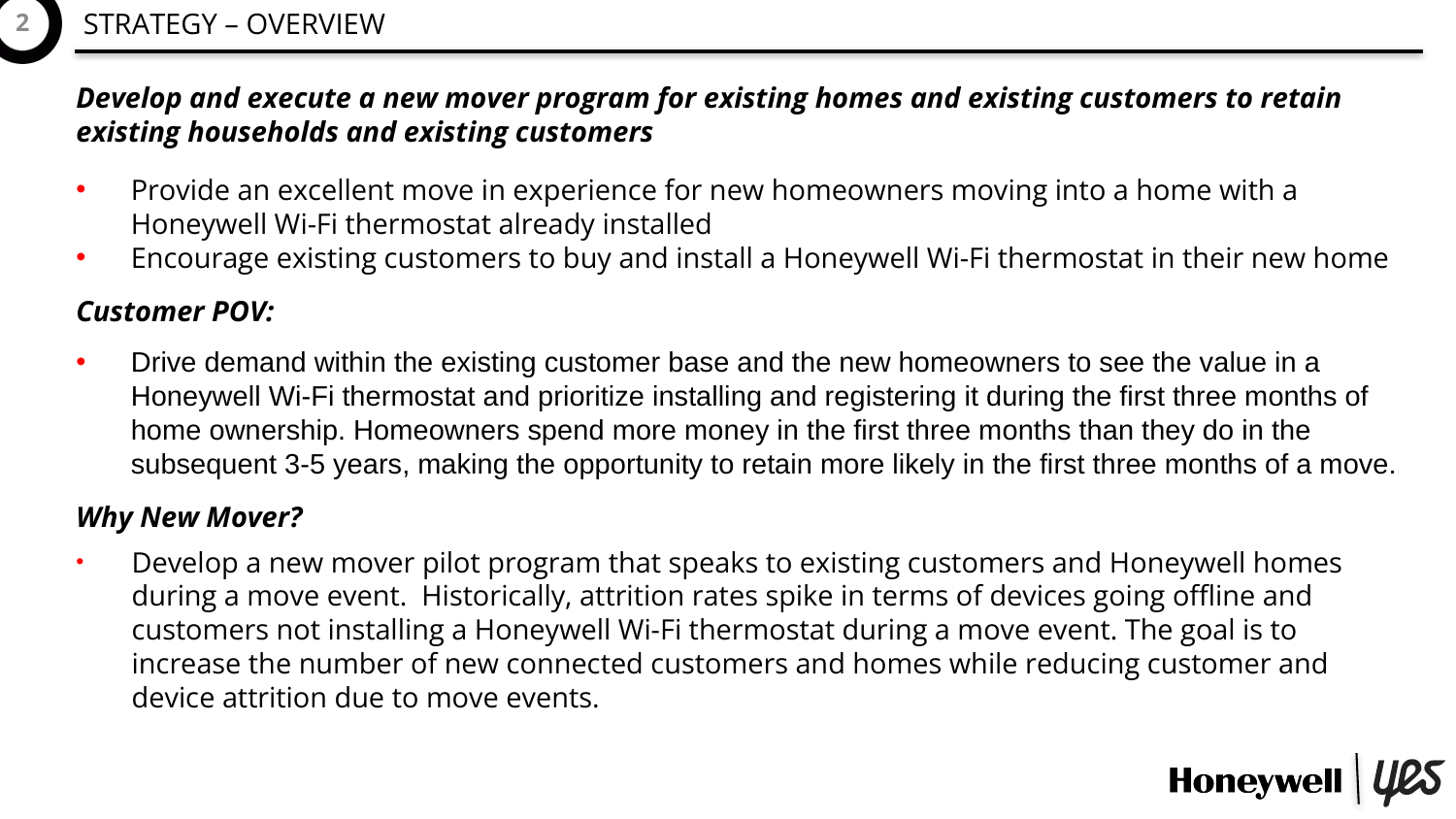

2
 strategy – overview
Develop and execute a new mover program for existing homes and existing customers to retain existing households and existing customers

Provide an excellent move in experience for new homeowners moving into a home with a Honeywell Wi-Fi thermostat already installed
Encourage existing customers to buy and install a Honeywell Wi-Fi thermostat in their new home

Customer POV:
Drive demand within the existing customer base and the new homeowners to see the value in a Honeywell Wi-Fi thermostat and prioritize installing and registering it during the first three months of home ownership. Homeowners spend more money in the first three months than they do in the subsequent 3-5 years, making the opportunity to retain more likely in the first three months of a move.

Why New Mover?
Develop a new mover pilot program that speaks to existing customers and Honeywell homes during a move event.  Historically, attrition rates spike in terms of devices going offline and customers not installing a Honeywell Wi-Fi thermostat during a move event. The goal is to increase the number of new connected customers and homes while reducing customer and device attrition due to move events.